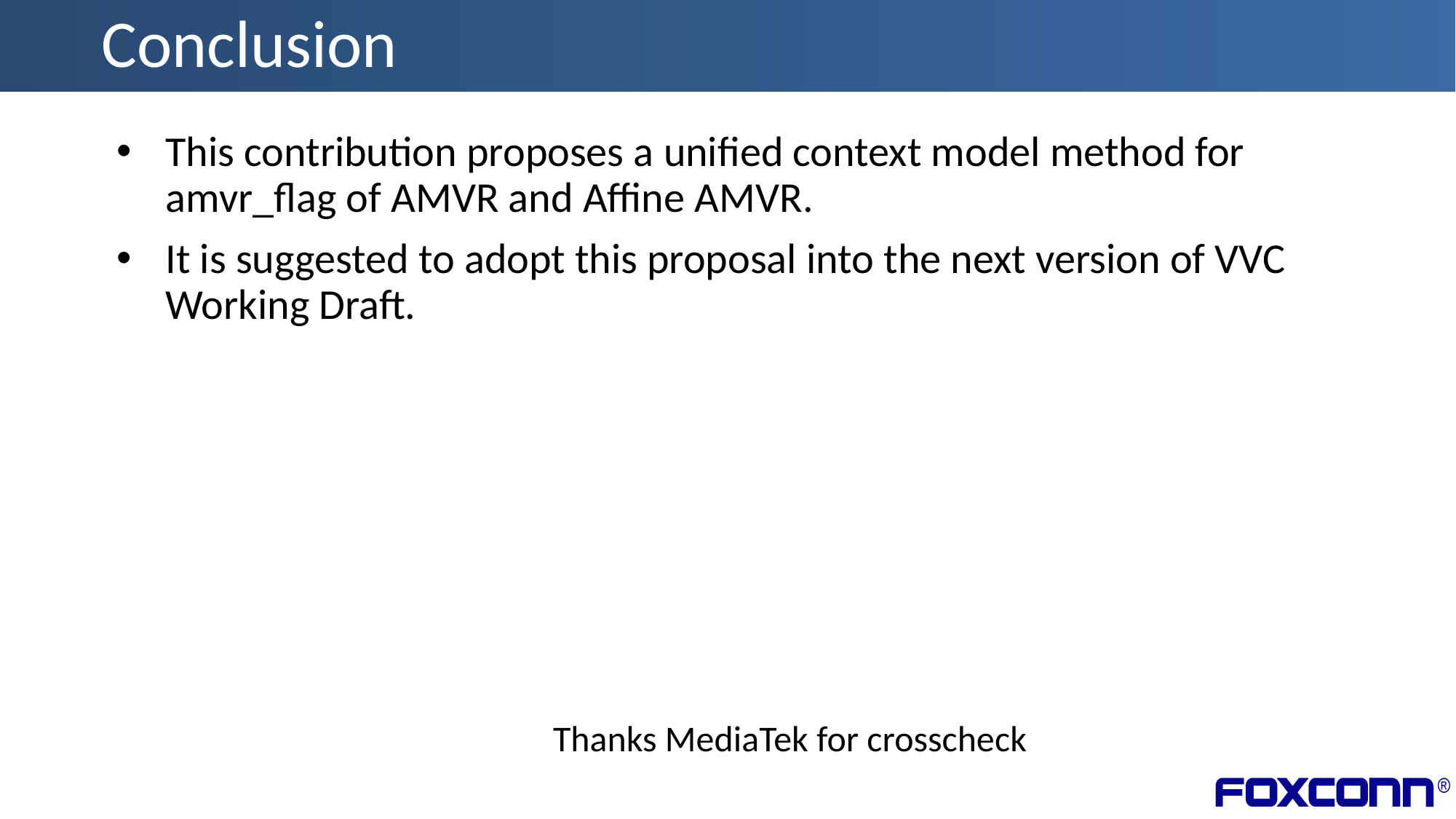

# Conclusion
This contribution proposes a unified context model method for amvr_flag of AMVR and Affine AMVR.
It is suggested to adopt this proposal into the next version of VVC Working Draft.

Thanks MediaTek for crosscheck